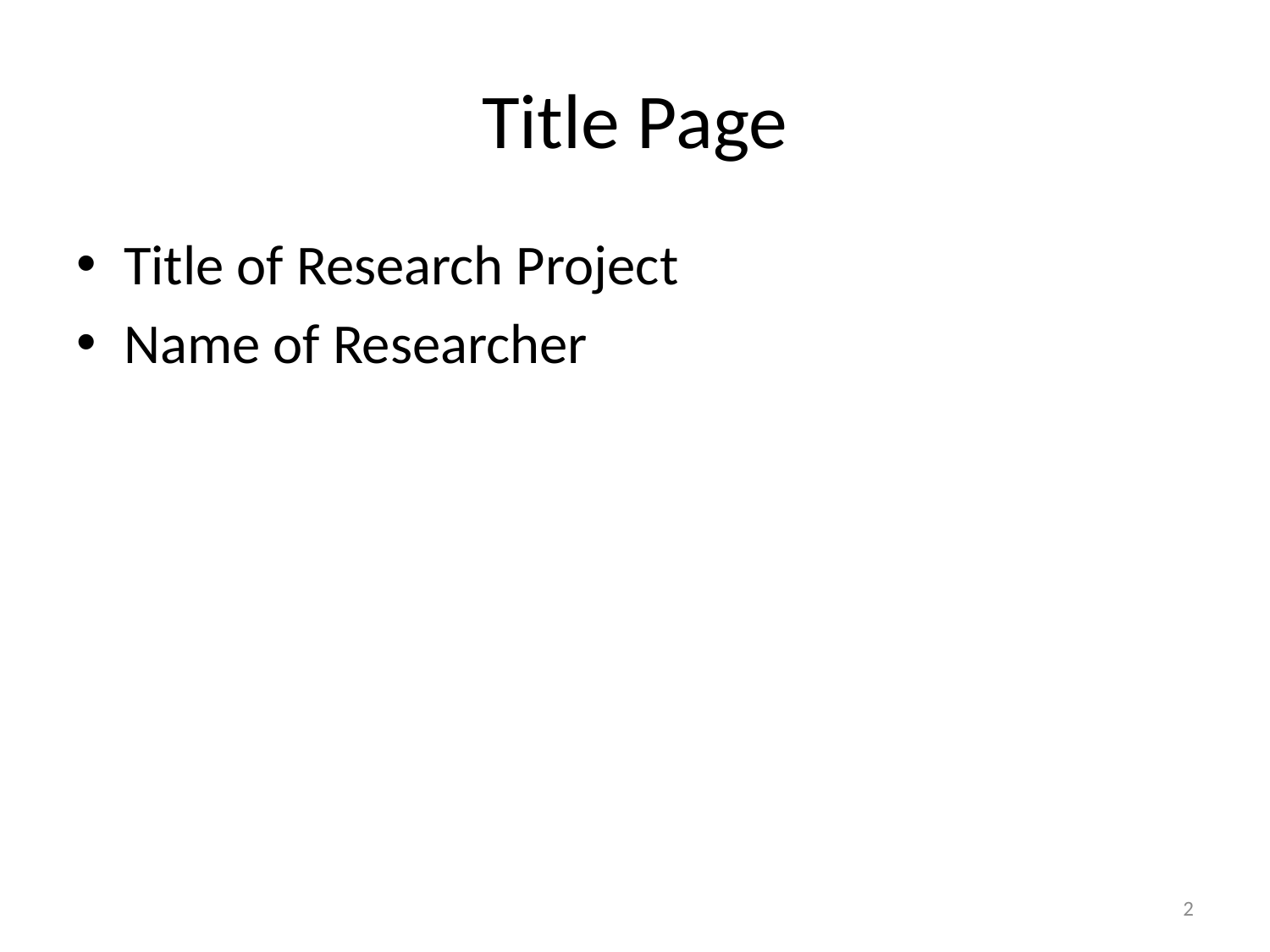

# Title Page
Title of Research Project
Name of Researcher
2